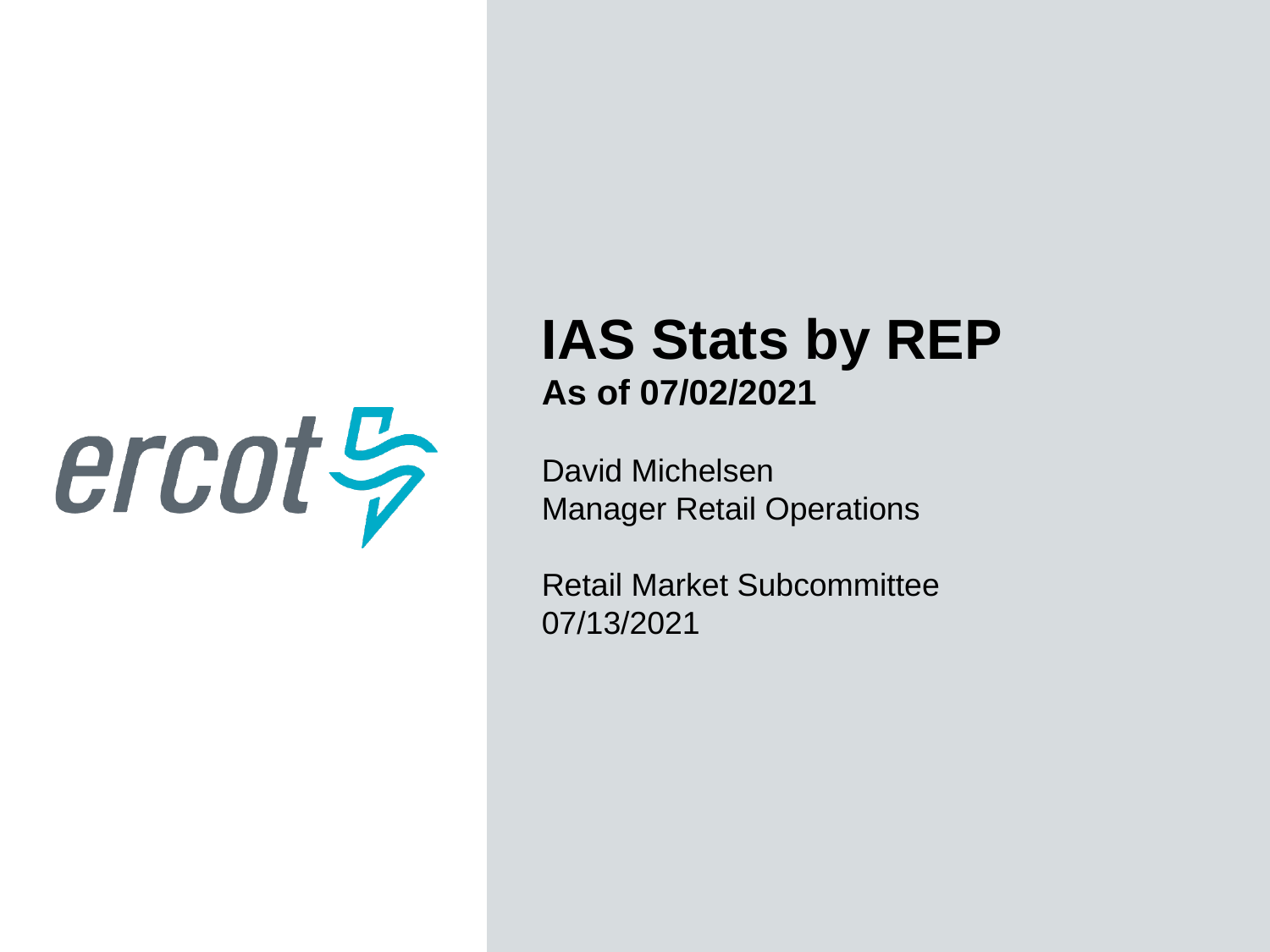

IAS Stats by REP
As of 07/02/2021

David Michelsen
Manager Retail Operations

Retail Market Subcommittee
07/13/2021